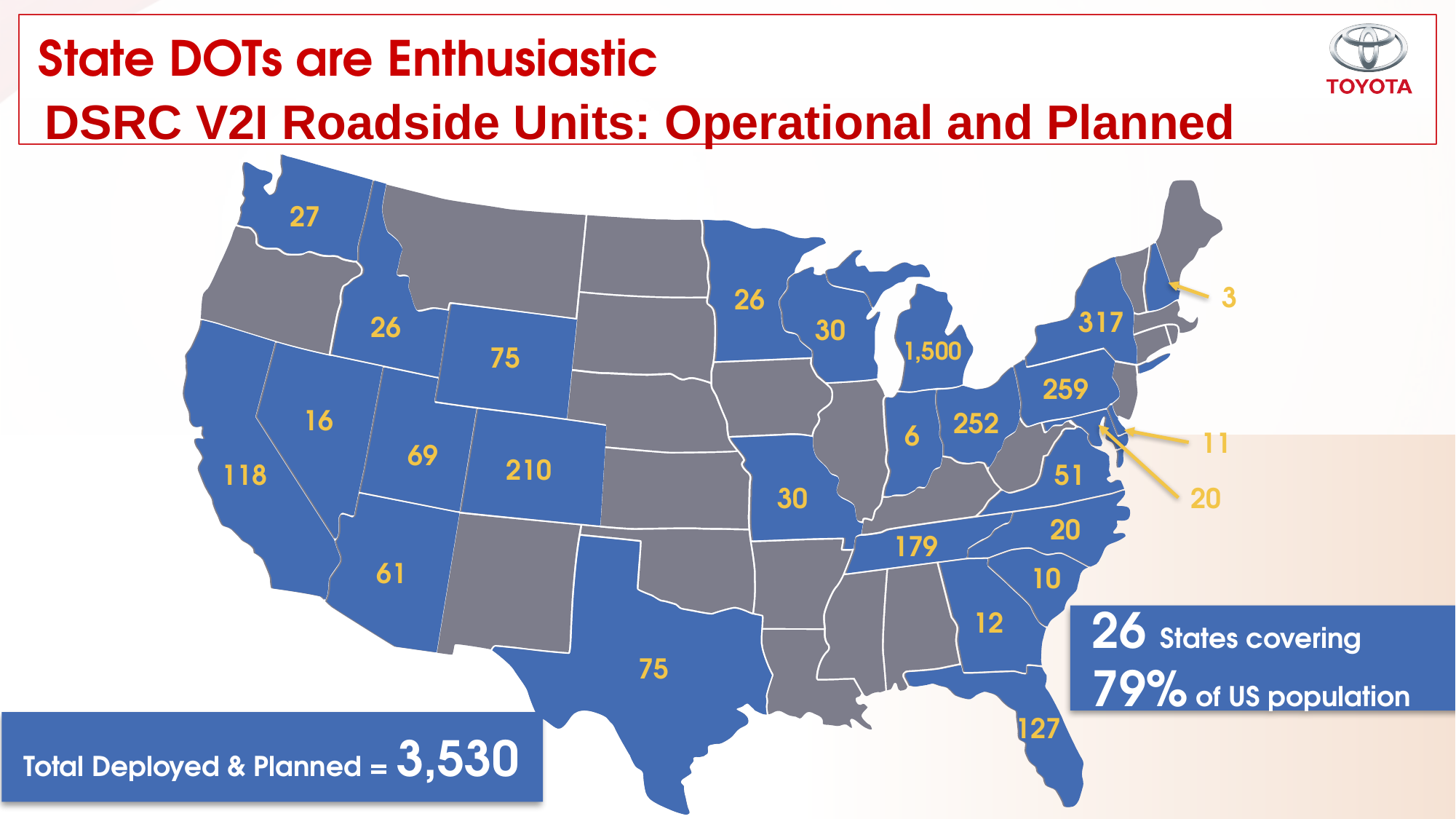

# State DOTs are Enthusiastic
DSRC V2I Roadside Units: Operational and Planned

27
3
26
317
26
30
1,500
75
259
16
252
6
11
69
210
51
118
30
20
20
179

61
10
12
26 States covering 79% of US population
75
127
Total Deployed & Planned = 3,530